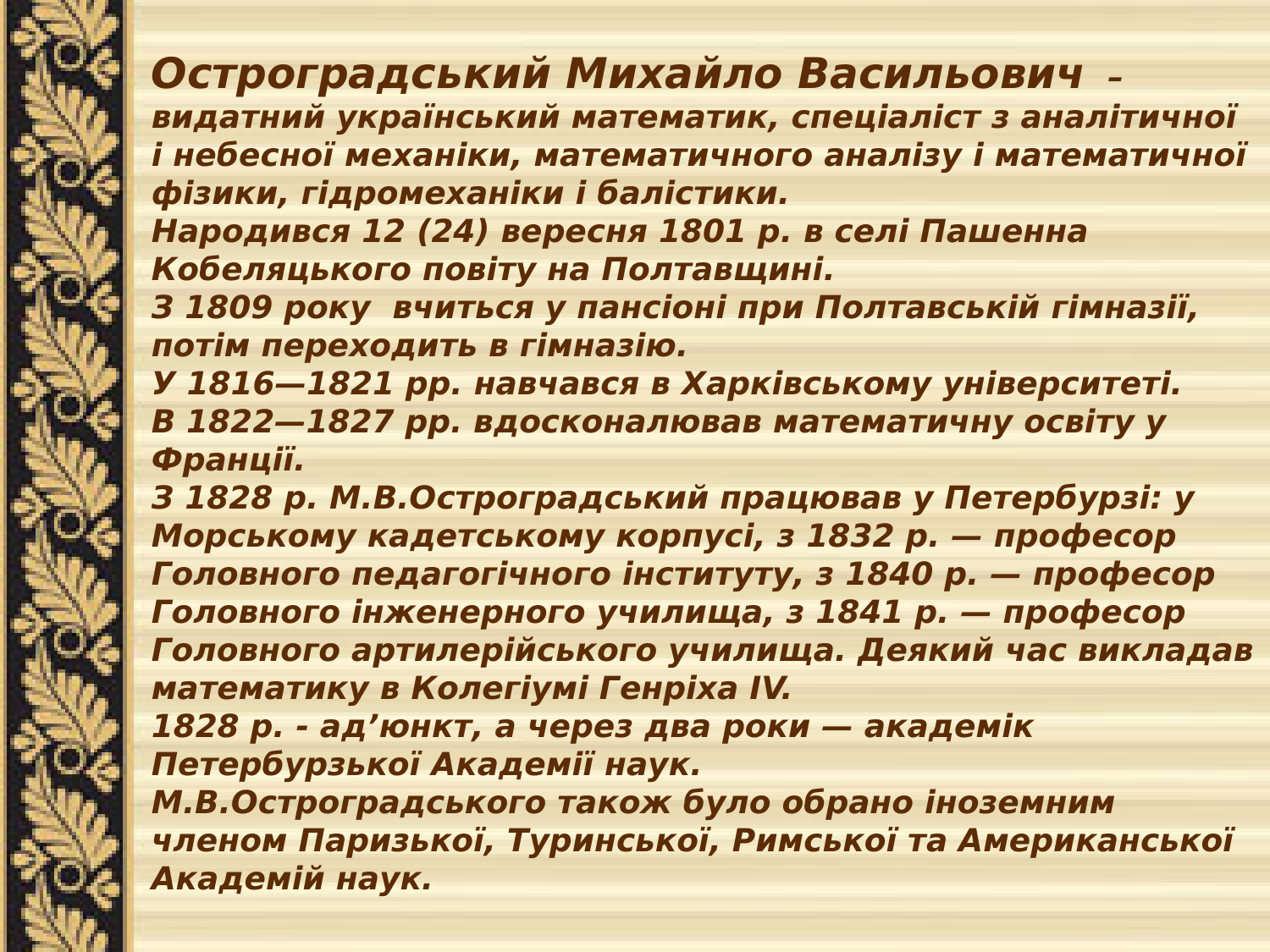

Остроградський Михайло Васильович  – видатний український математик, спеціаліст з аналітичної і небесної механіки, математичного аналізу і математичної фізики, гідромеханіки і балістики.
Народився 12 (24) вересня 1801 р. в селі Пашенна Кобеляцького повіту на Полтавщині.
З 1809 року  вчиться у пансіоні при Полтавській гімназії, потім переходить в гімназію.
У 1816—1821 рр. навчався в Харківському університеті.
В 1822—1827 рр. вдосконалював математичну освіту у Франції.
З 1828 р. М.В.Остроградський працював у Петербурзі: у Морському кадетському корпусі, з 1832 р. — професор Головного педагогічного інституту, з 1840 р. — професор Головного інженерного училища, з 1841 р. — професор Головного артилерійського училища. Деякий час викладав математику в Колегіумі Генріха IV.
1828 р. - ад’юнкт, а через два роки — академік Петербурзької Академії наук.
М.В.Остроградського також було обрано іноземним членом Паризької, Туринської, Римської та Американської Академій наук.